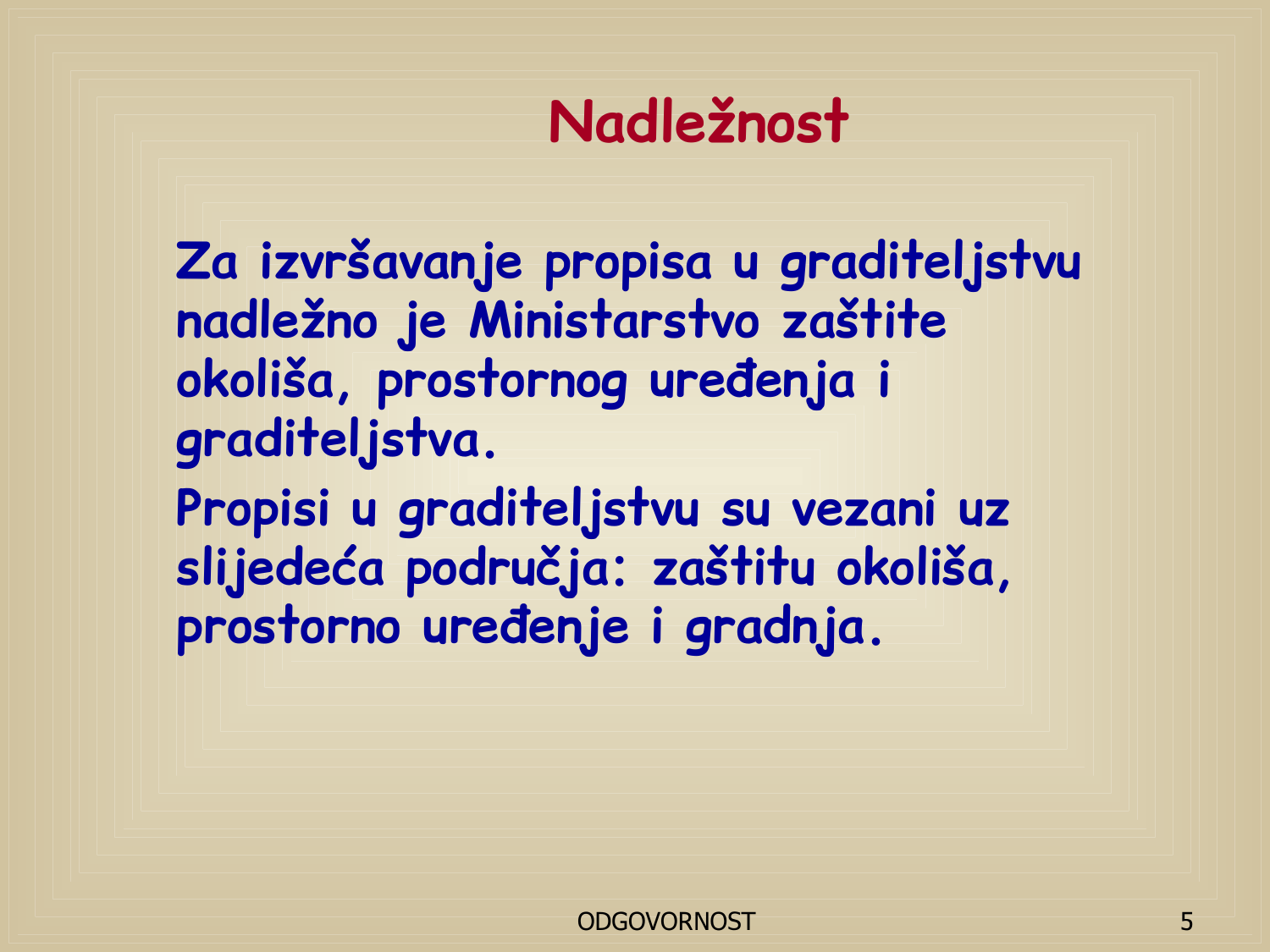

# Nadležnost
Za izvršavanje propisa u graditeljstvu nadležno je Ministarstvo zaštite okoliša, prostornog uređenja i graditeljstva.
Propisi u graditeljstvu su vezani uz slijedeća područja: zaštitu okoliša, prostorno uređenje i gradnja.

ODGOVORNOST
5